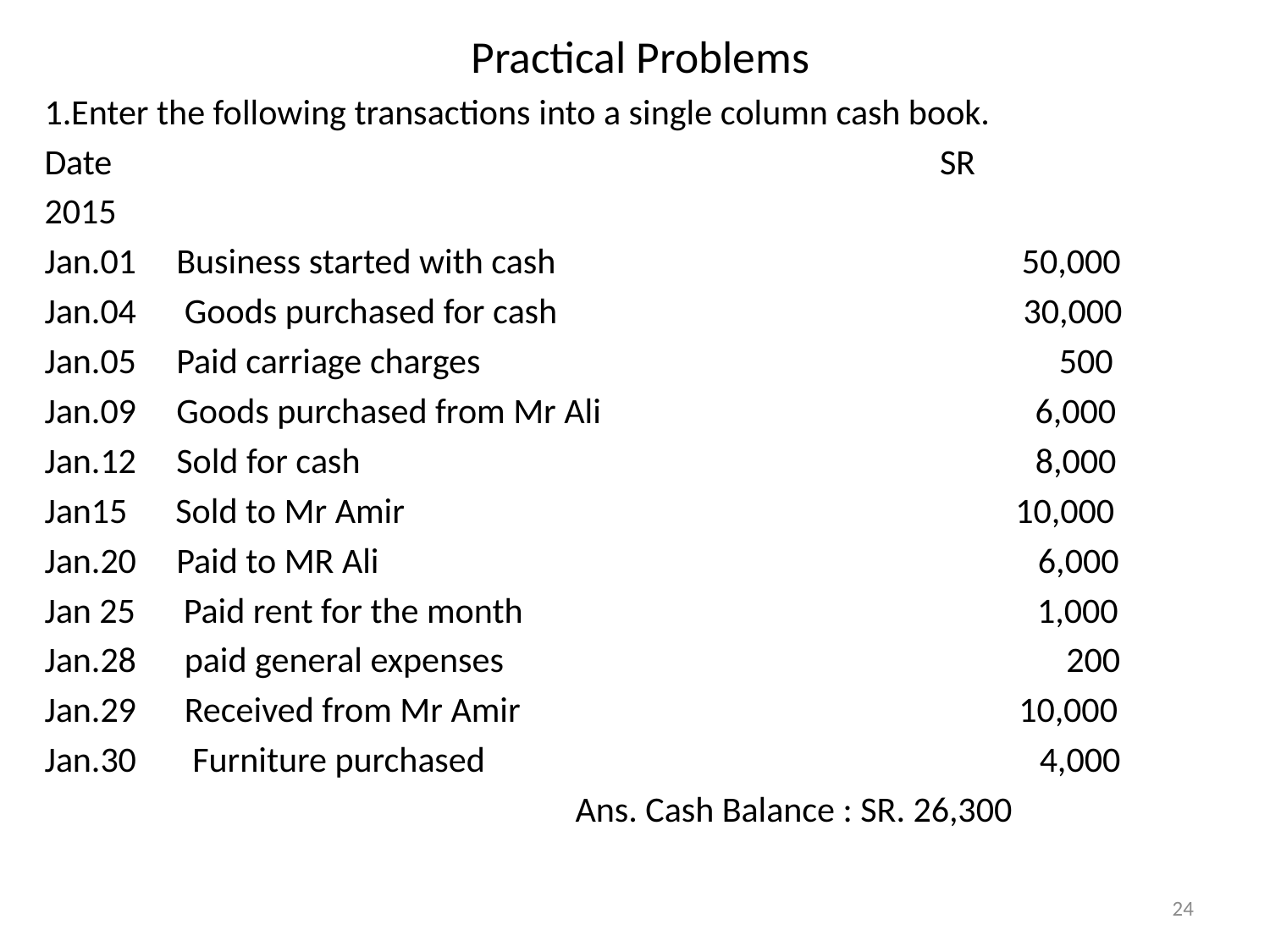

Practical Problems
1.Enter the following transactions into a single column cash book.
Date                                                                                                       SR
2015
Jan.01     Business started with cash                                                          50,000
Jan.04      Goods purchased for cash                                                          30,000
Jan.05     Paid carriage charges                                                                        500
Jan.09     Goods purchased from Mr Ali                                                      6,000
Jan.12     Sold for cash                                                                                    8,000
Jan15      Sold to Mr Amir                                                                            10,000
Jan.20     Paid to MR Ali                                                                                  6,000
Jan 25      Paid rent for the month                                                                1,000
Jan.28      paid general expenses                                                                      200
Jan.29      Received from Mr Amir                                                              10,000
Jan.30       Furniture purchased                                                                     4,000
                                                                  Ans. Cash Balance : SR. 26,300

24